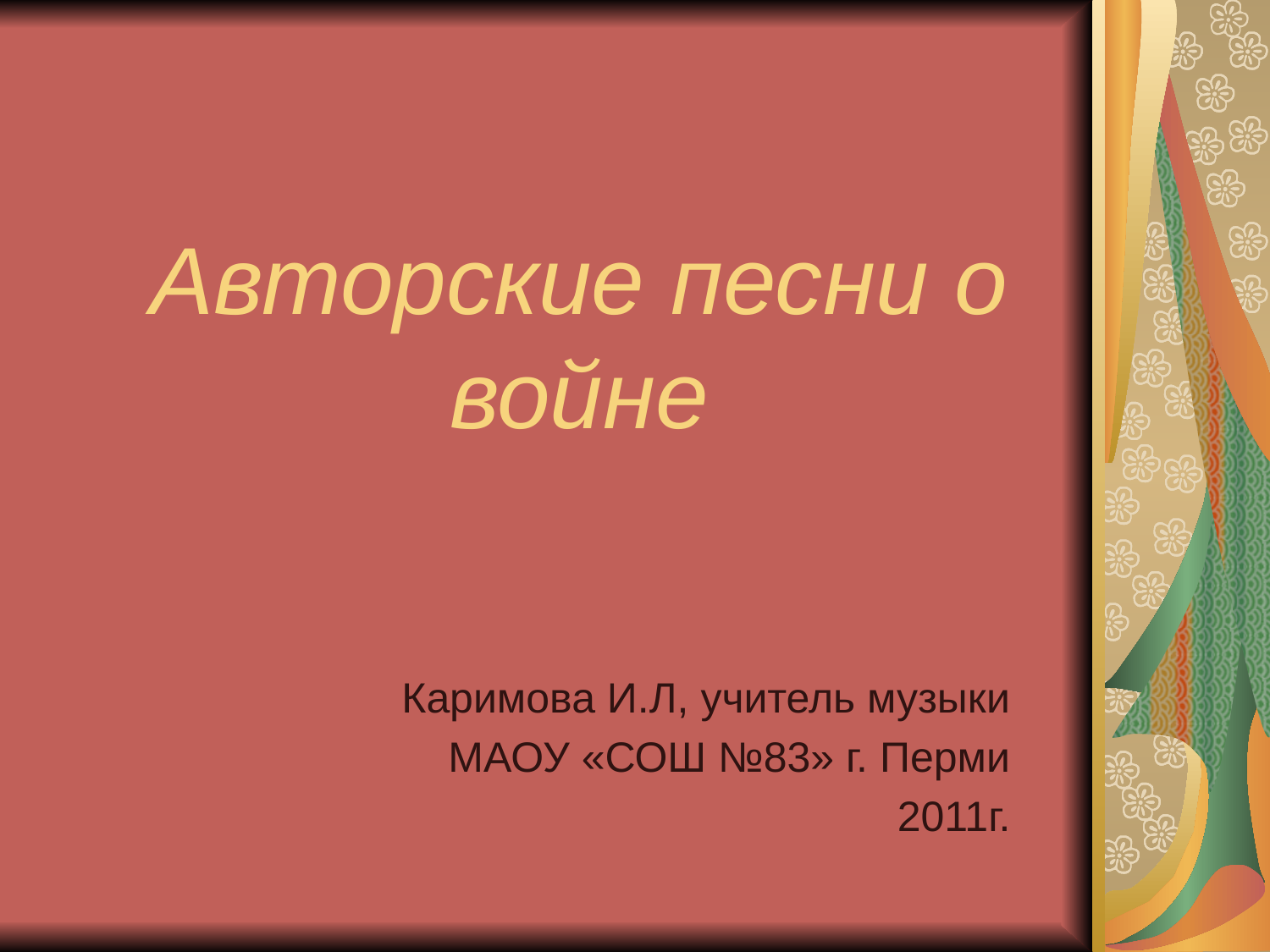

# Авторские песни о войне
Каримова И.Л, учитель музыки
МАОУ «СОШ №83» г. Перми
2011г.